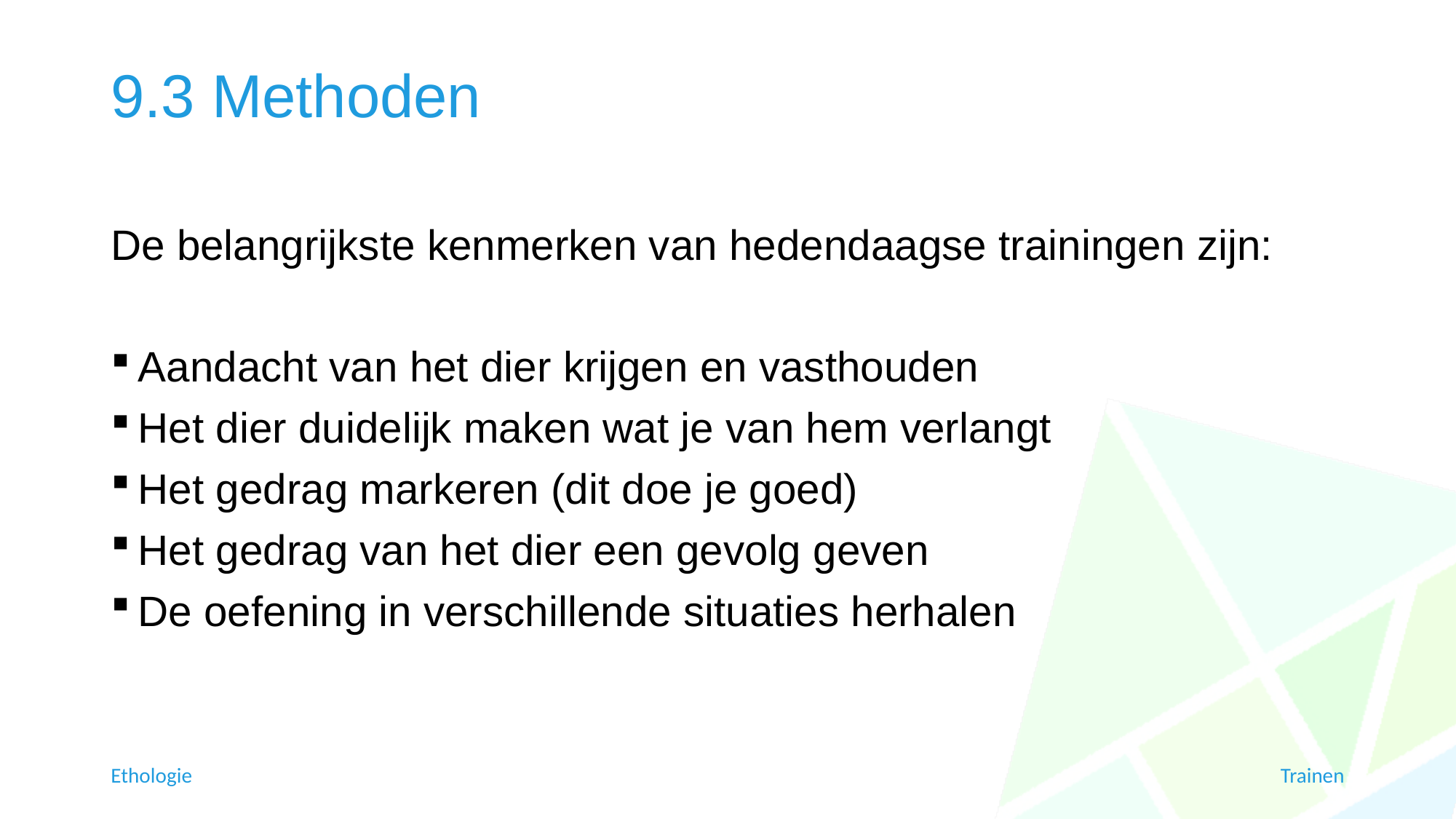

# 9.3 Methoden
De belangrijkste kenmerken van hedendaagse trainingen zijn:

Aandacht van het dier krijgen en vasthouden
Het dier duidelijk maken wat je van hem verlangt
Het gedrag markeren (dit doe je goed)
Het gedrag van het dier een gevolg geven
De oefening in verschillende situaties herhalen
Ethologie
Trainen